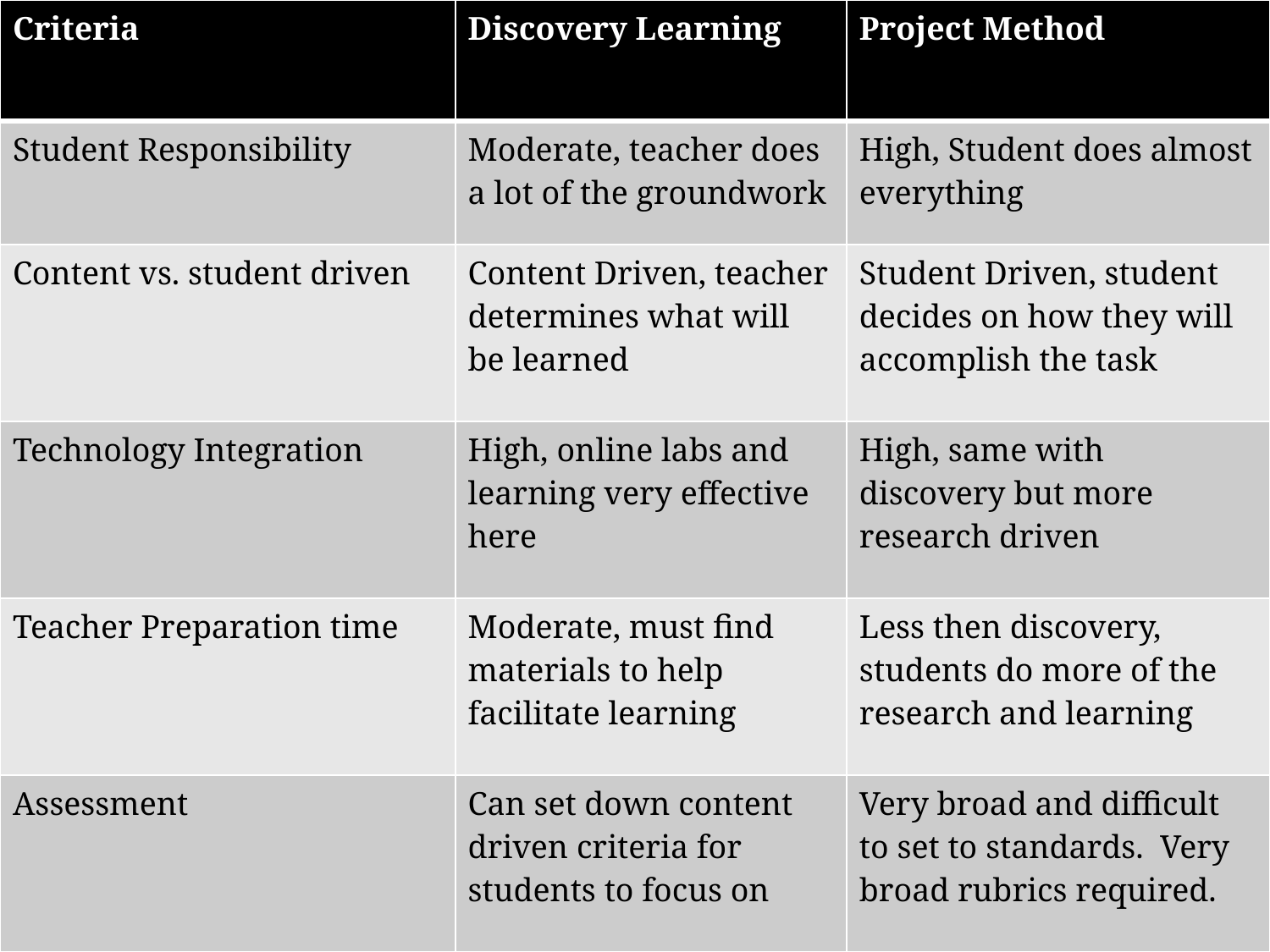

| Criteria | Discovery Learning | Project Method |
| --- | --- | --- |
| Student Responsibility | Moderate, teacher does a lot of the groundwork | High, Student does almost everything |
| Content vs. student driven | Content Driven, teacher determines what will be learned | Student Driven, student decides on how they will accomplish the task |
| Technology Integration | High, online labs and learning very effective here | High, same with discovery but more research driven |
| Teacher Preparation time | Moderate, must find materials to help facilitate learning | Less then discovery, students do more of the research and learning |
| Assessment | Can set down content driven criteria for students to focus on | Very broad and difficult to set to standards. Very broad rubrics required. |